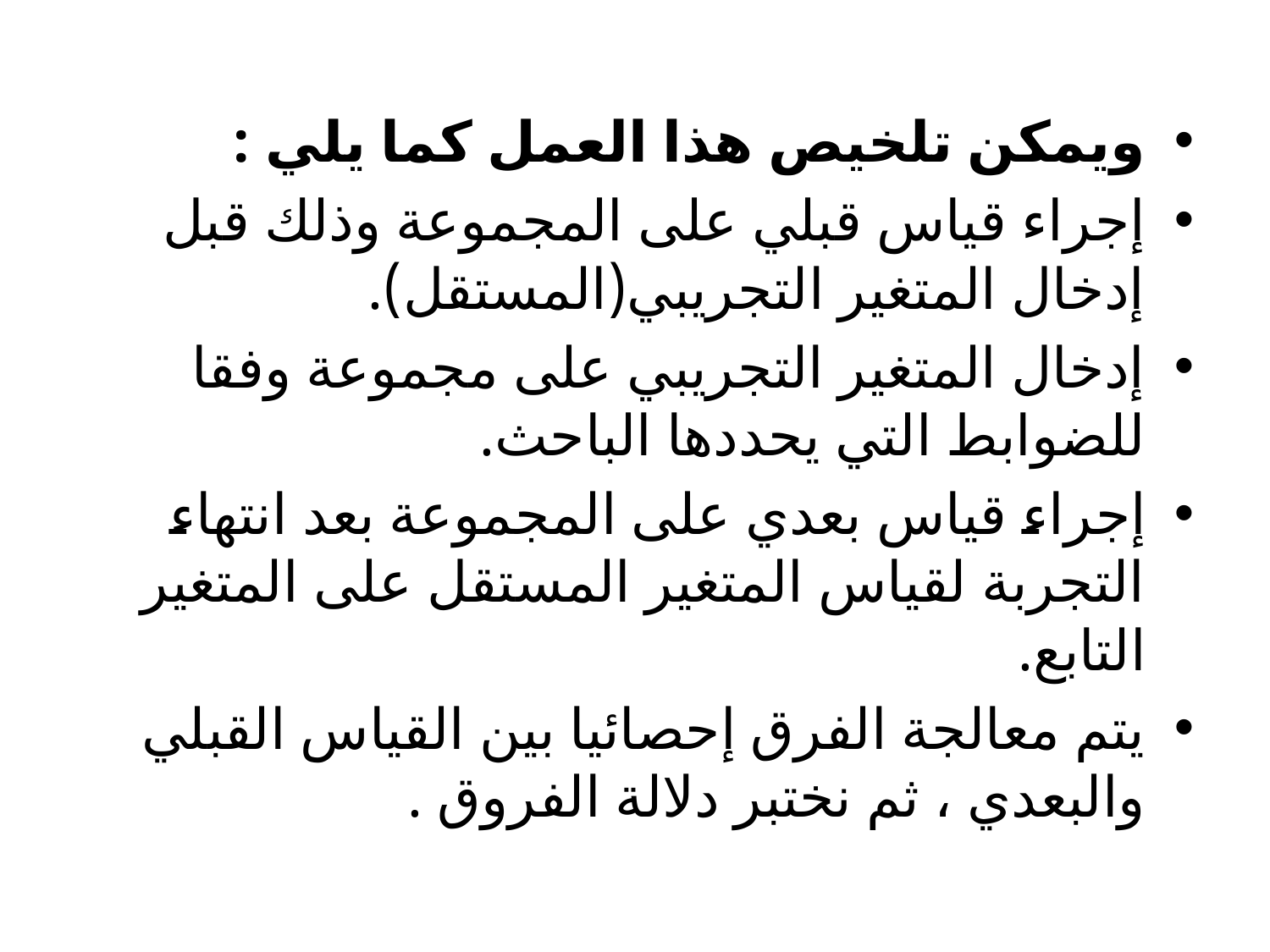

ويمكن تلخيص هذا العمل كما يلي :
إجراء قياس قبلي على المجموعة وذلك قبل إدخال المتغير التجريبي(المستقل).
إدخال المتغير التجريبي على مجموعة وفقا للضوابط التي يحددها الباحث.
إجراء قياس بعدي على المجموعة بعد انتهاء التجربة لقياس المتغير المستقل على المتغير التابع.
يتم معالجة الفرق إحصائيا بين القياس القبلي والبعدي ، ثم نختبر دلالة الفروق .